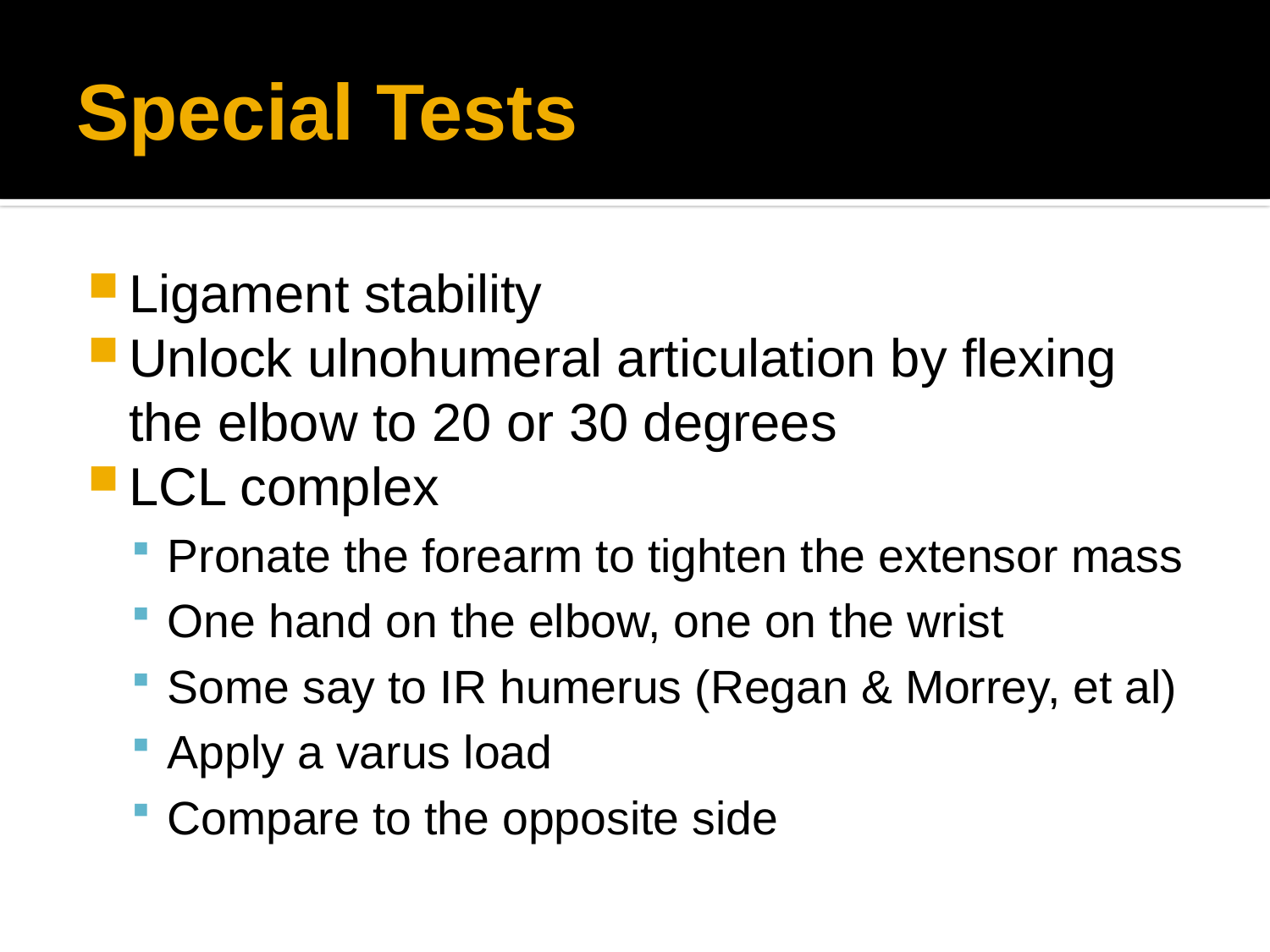

# Special Tests
Ligament stability
Unlock ulnohumeral articulation by flexing the elbow to 20 or 30 degrees
LCL complex
Pronate the forearm to tighten the extensor mass
One hand on the elbow, one on the wrist
Some say to IR humerus (Regan & Morrey, et al)
Apply a varus load
Compare to the opposite side